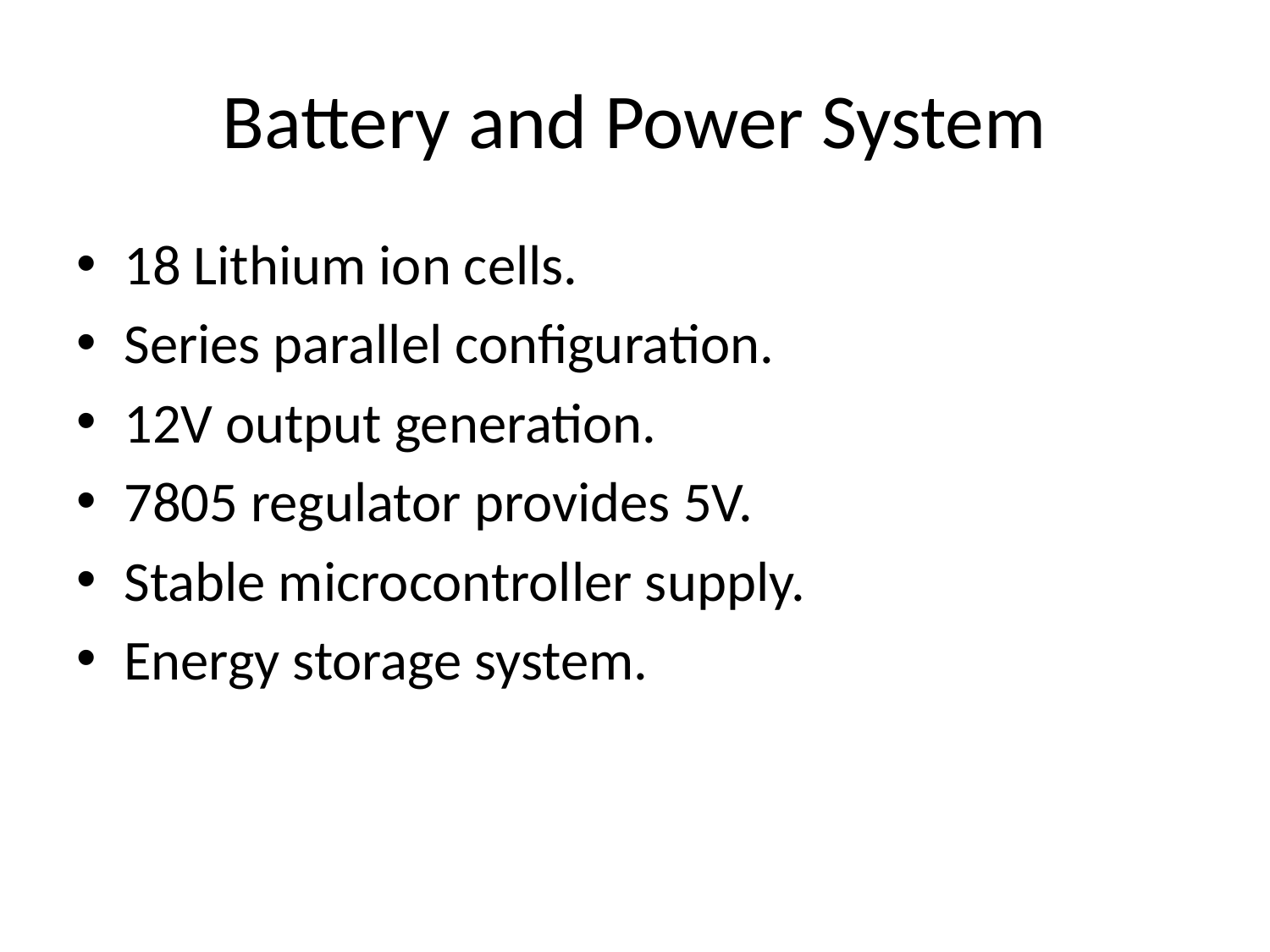

# Battery and Power System
18 Lithium ion cells.
Series parallel configuration.
12V output generation.
7805 regulator provides 5V.
Stable microcontroller supply.
Energy storage system.